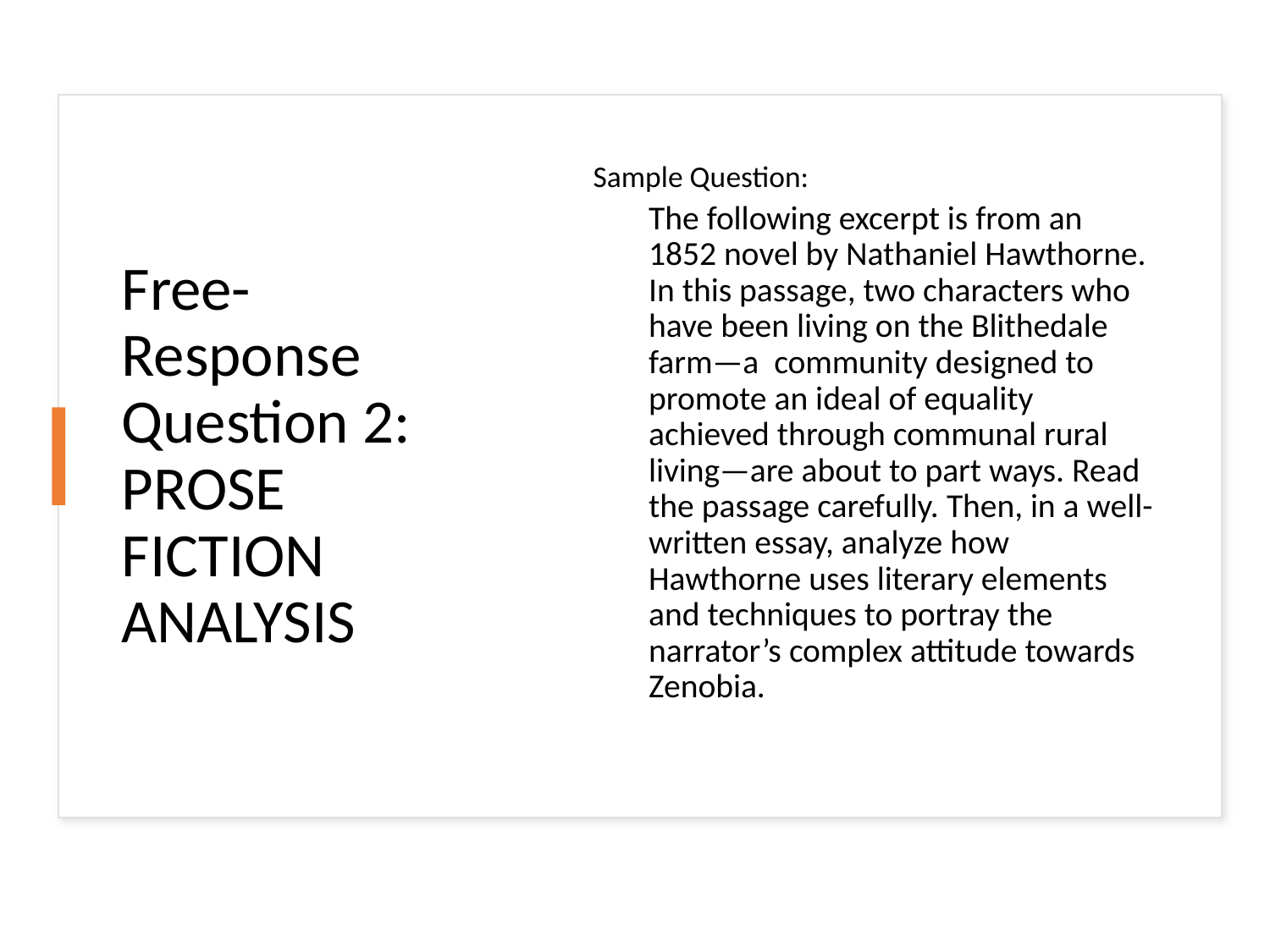

# Free-Response Question 2: PROSE FICTION ANALYSIS
Sample Question:
The following excerpt is from an 1852 novel by Nathaniel Hawthorne. In this passage, two characters who have been living on the Blithedale farm—a  community designed to promote an ideal of equality achieved through communal rural living—are about to part ways. Read the passage carefully. Then, in a well-written essay, analyze how Hawthorne uses literary elements and techniques to portray the narrator’s complex attitude towards Zenobia.